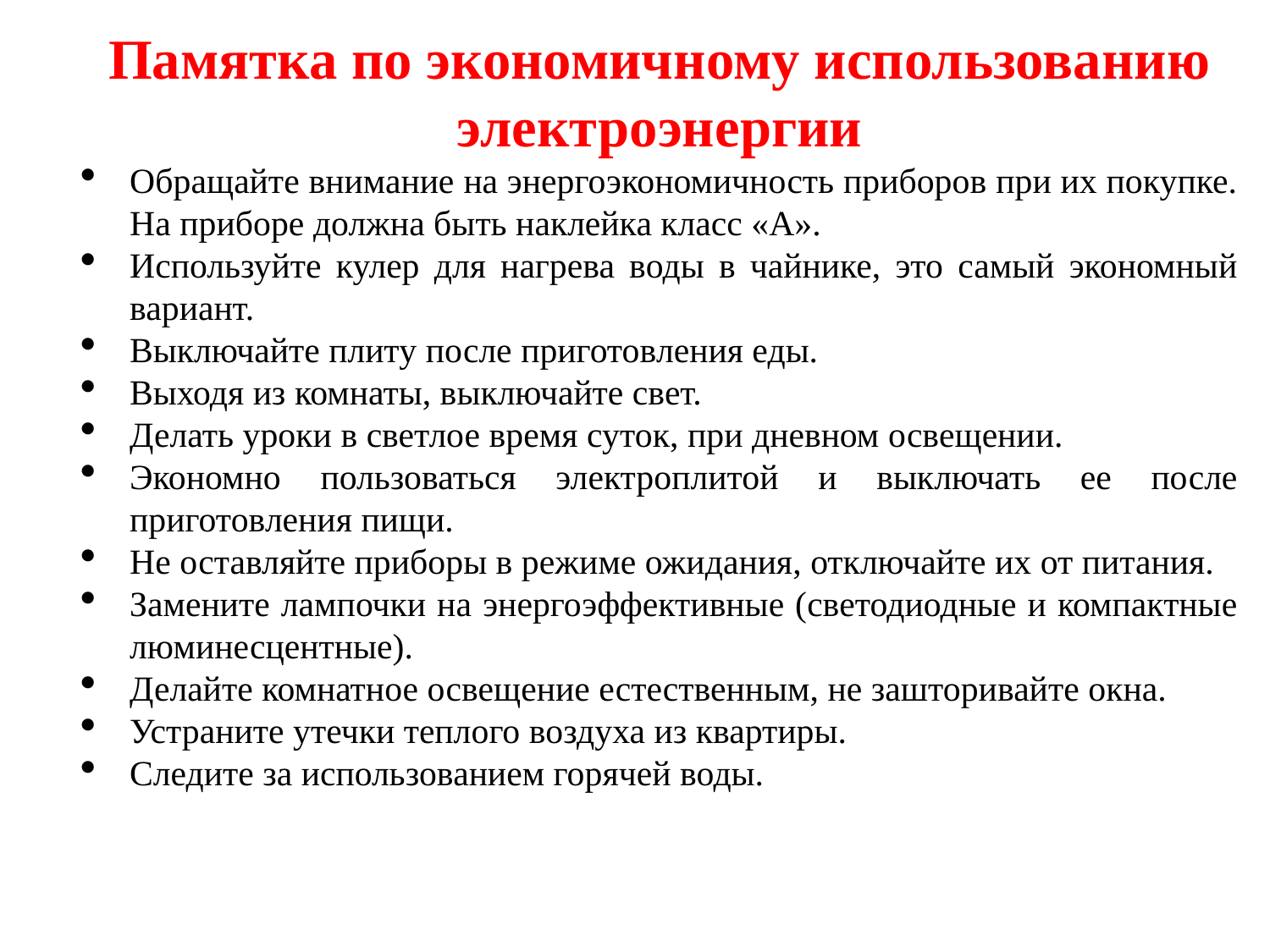

Памятка по экономичному использованию электроэнергии
Обращайте внимание на энергоэкономичность приборов при их покупке. На приборе должна быть наклейка класс «А».
Используйте кулер для нагрева воды в чайнике, это самый экономный вариант.
Выключайте плиту после приготовления еды.
Выходя из комнаты, выключайте свет.
Делать уроки в светлое время суток, при дневном освещении.
Экономно пользоваться электроплитой и выключать ее после приготовления пищи.
Не оставляйте приборы в режиме ожидания, отключайте их от питания.
Замените лампочки на энергоэффективные (светодиодные и компактные люминесцентные).
Делайте комнатное освещение естественным, не зашторивайте окна.
Устраните утечки теплого воздуха из квартиры.
Следите за использованием горячей воды.